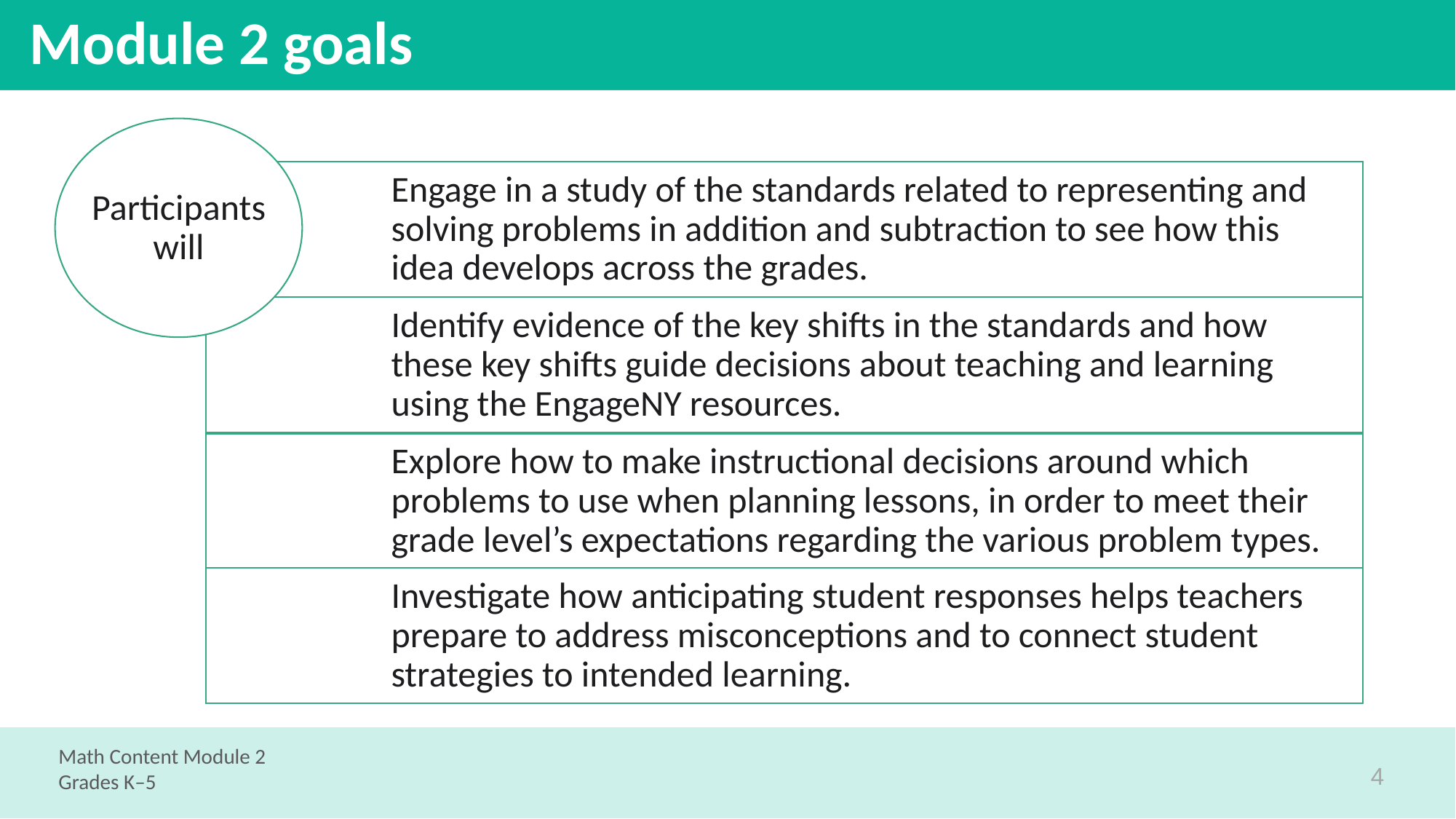

# Module 2 goals
Engage in a study of the standards related to representing and solving problems in addition and subtraction to see how this idea develops across the grades.
Identify evidence of the key shifts in the standards and how these key shifts guide decisions about teaching and learning using the EngageNY resources.
Explore how to make instructional decisions around which problems to use when planning lessons, in order to meet their grade level’s expectations regarding the various problem types.
Investigate how anticipating student responses helps teachers prepare to address misconceptions and to connect student strategies to intended learning.
Participants will

Math Content Module 2
Grades K–5
4